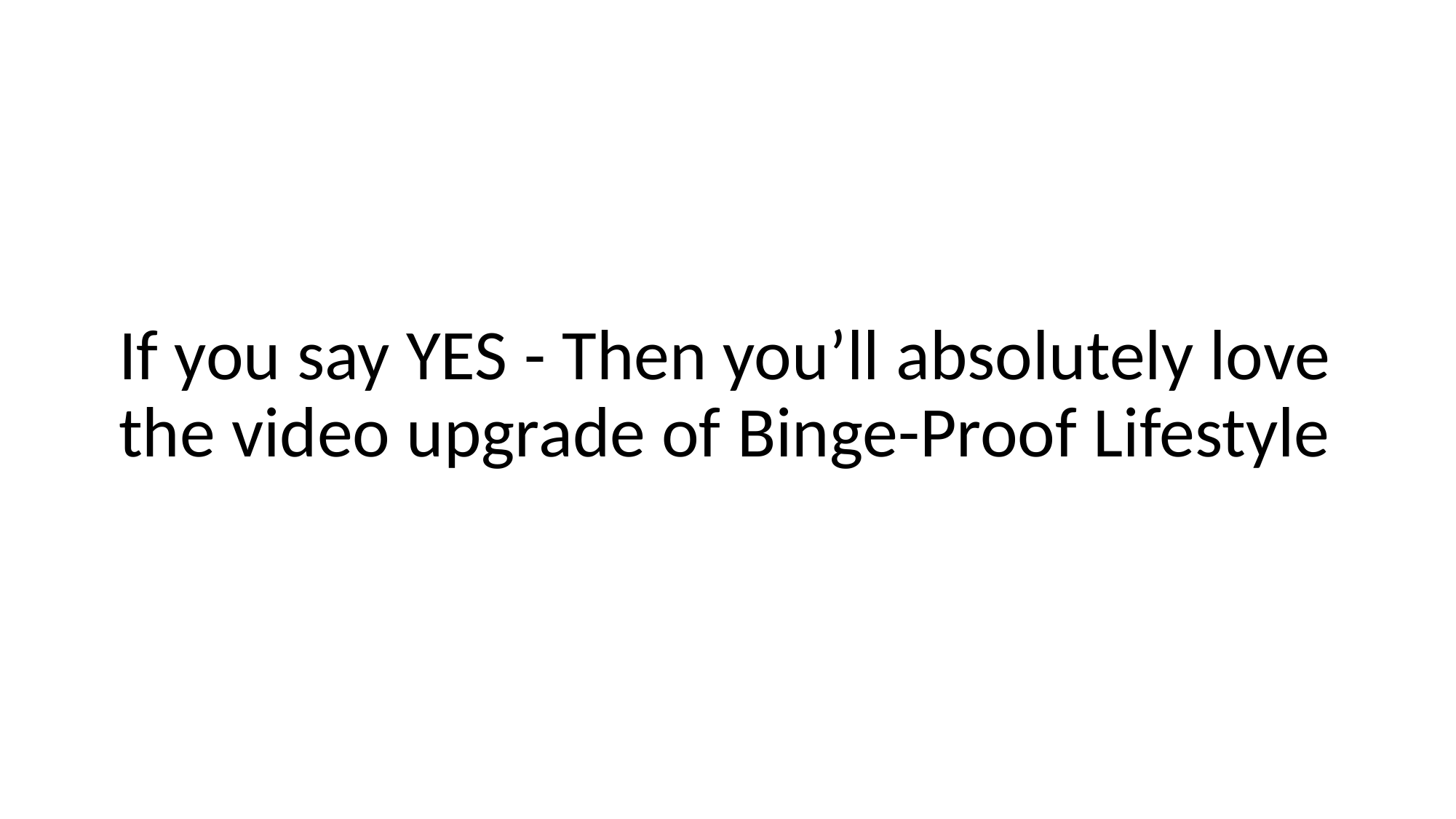

If you say YES - Then you’ll absolutely love the video upgrade of Binge-Proof Lifestyle